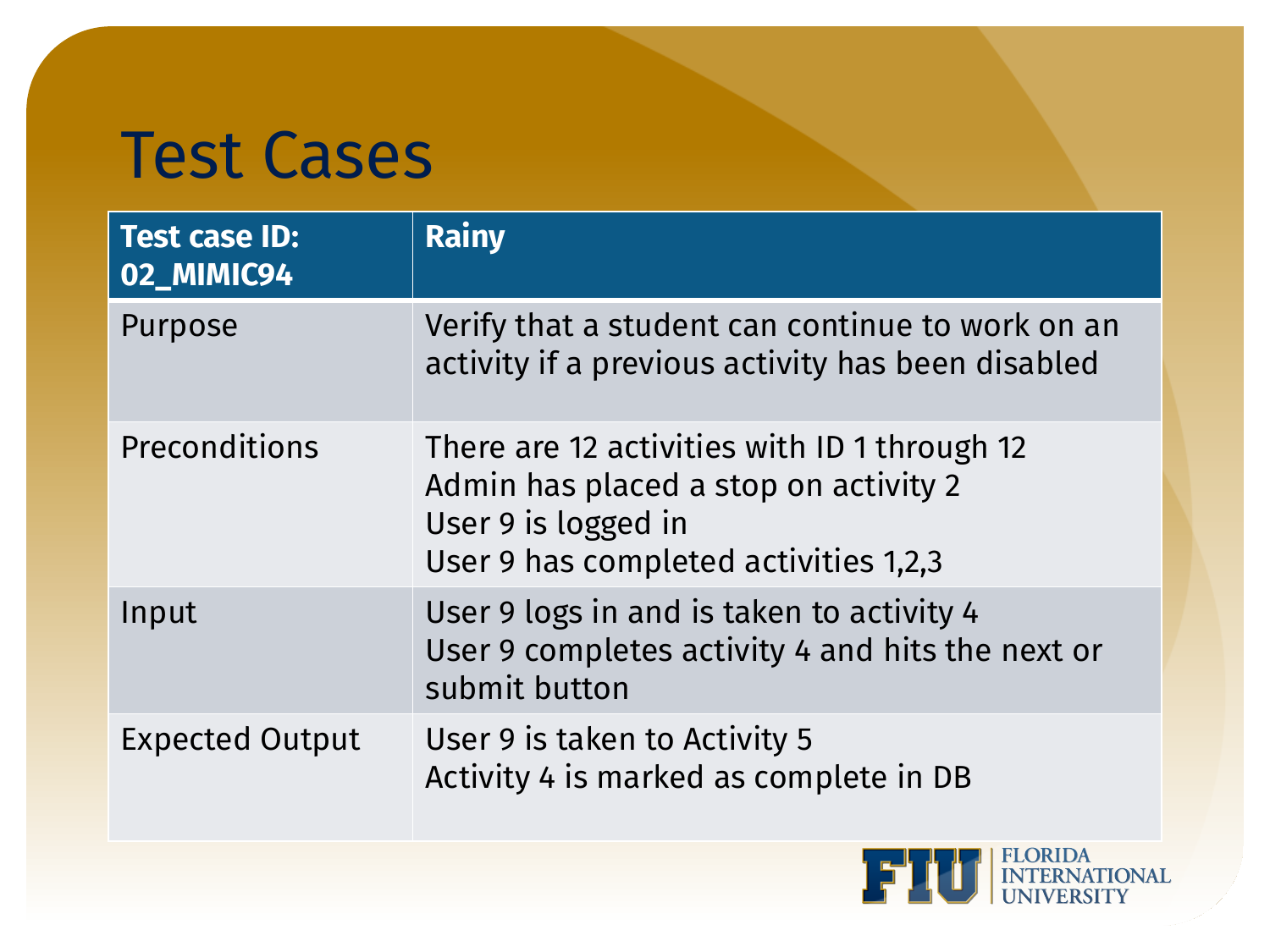

# Test Cases
| Test case ID: 02\_MIMIC94 | Rainy |
| --- | --- |
| Purpose | Verify that a student can continue to work on an activity if a previous activity has been disabled |
| Preconditions | There are 12 activities with ID 1 through 12 Admin has placed a stop on activity 2 User 9 is logged in User 9 has completed activities 1,2,3 |
| Input | User 9 logs in and is taken to activity 4 User 9 completes activity 4 and hits the next or submit button |
| Expected Output | User 9 is taken to Activity 5 Activity 4 is marked as complete in DB |